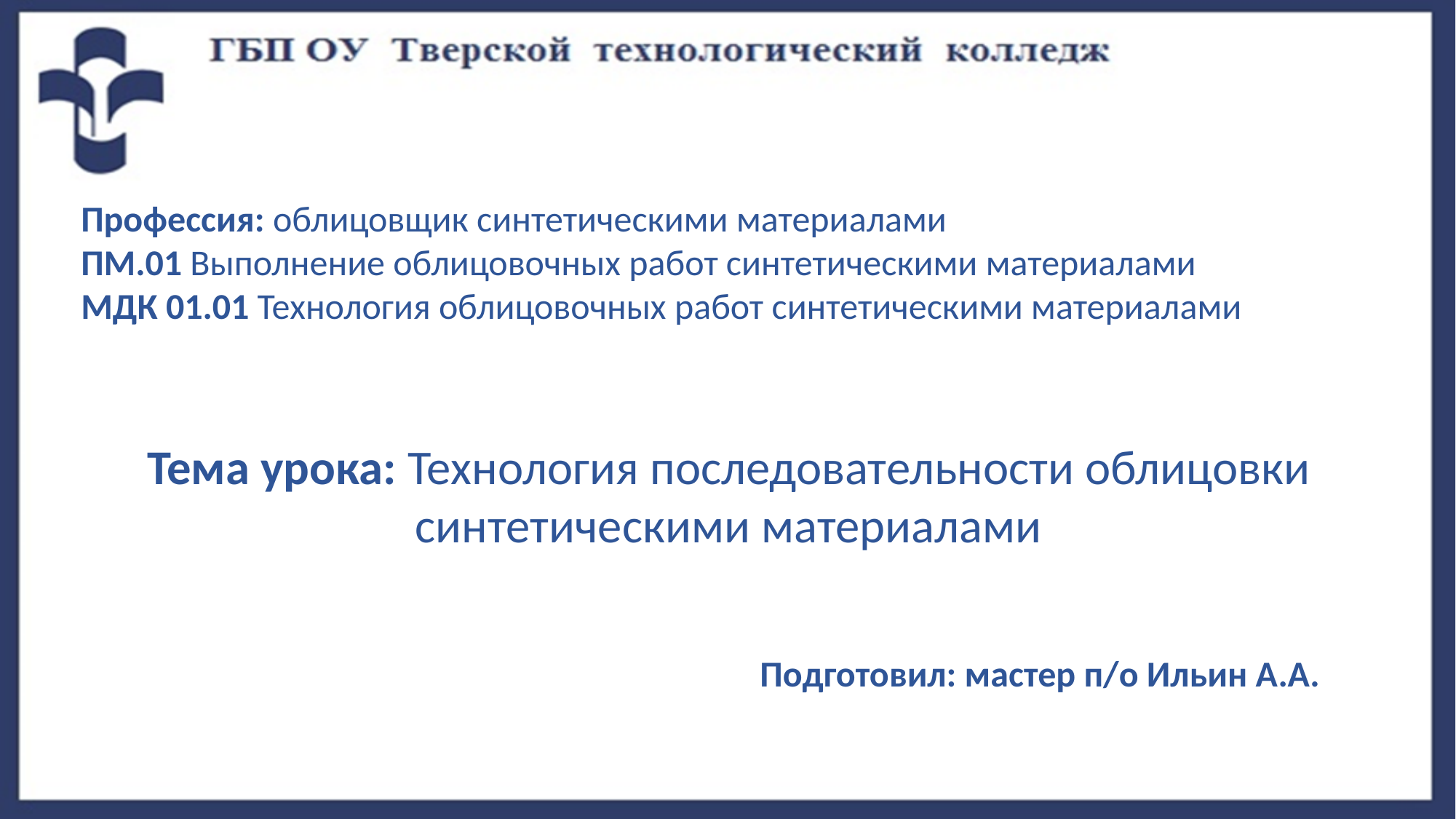

Профессия: облицовщик синтетическими материалами
ПМ.01 Выполнение облицовочных работ синтетическими материалами
МДК 01.01 Технология облицовочных работ синтетическими материалами

Тема урока: Технология последовательности облицовки синтетическими материалами

                                                                            Подготовил: мастер п/о Ильин А.А.